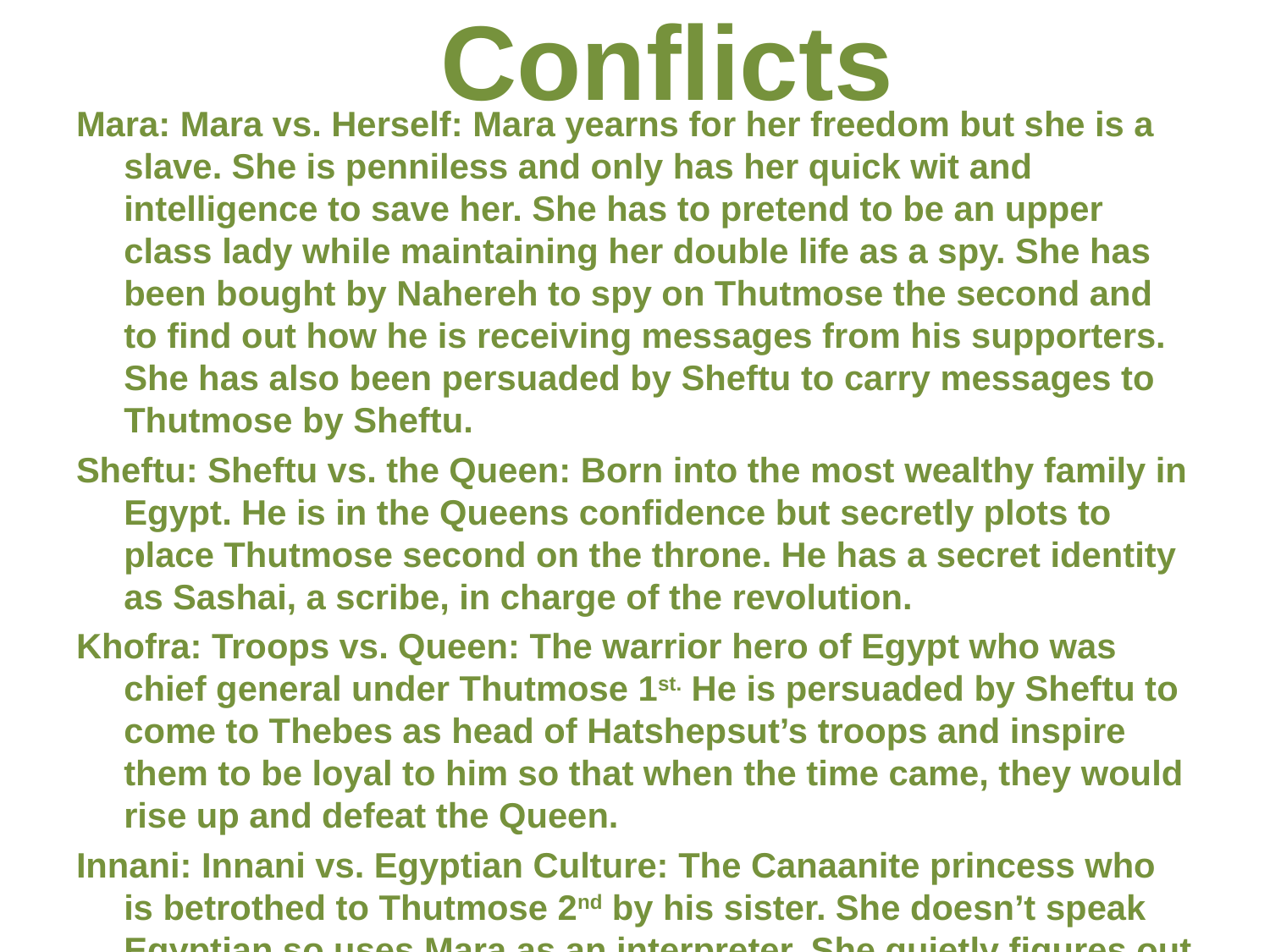

# Conflicts
Mara: Mara vs. Herself: Mara yearns for her freedom but she is a slave. She is penniless and only has her quick wit and intelligence to save her. She has to pretend to be an upper class lady while maintaining her double life as a spy. She has been bought by Nahereh to spy on Thutmose the second and to find out how he is receiving messages from his supporters. She has also been persuaded by Sheftu to carry messages to Thutmose by Sheftu.
Sheftu: Sheftu vs. the Queen: Born into the most wealthy family in Egypt. He is in the Queens confidence but secretly plots to place Thutmose second on the throne. He has a secret identity as Sashai, a scribe, in charge of the revolution.
Khofra: Troops vs. Queen: The warrior hero of Egypt who was chief general under Thutmose 1st. He is persuaded by Sheftu to come to Thebes as head of Hatshepsut’s troops and inspire them to be loyal to him so that when the time came, they would rise up and defeat the Queen.
Innani: Innani vs. Egyptian Culture: The Canaanite princess who is betrothed to Thutmose 2nd by his sister. She doesn’t speak Egyptian so uses Mara as an interpreter. She quietly figures out that Mara is not interpreting what Thutmose was saying and also that Mara is having secret conversations with Sheftu.
Reshed: Captain of the gate at the royal palace. He lets Mara out of the palace grounds thinking that she is visiting her sick brother and that Mara might have a relationship with him.
The Falcon Inn: Where all the secret followers of the kings meet